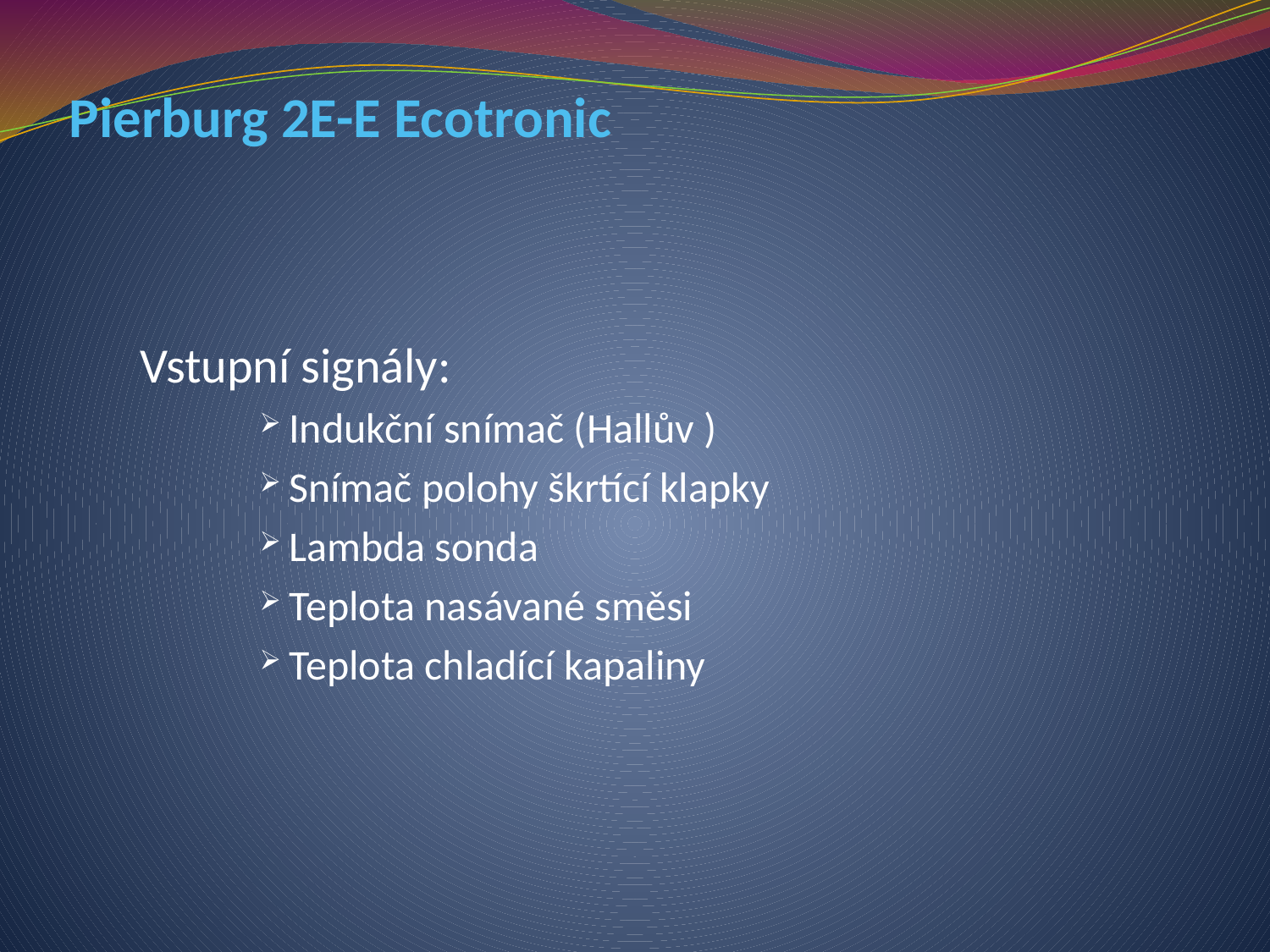

Pierburg 2E-E Ecotronic
Vstupní signály:
Indukční snímač (Hallův )
Snímač polohy škrtící klapky
Lambda sonda
Teplota nasávané směsi
Teplota chladící kapaliny